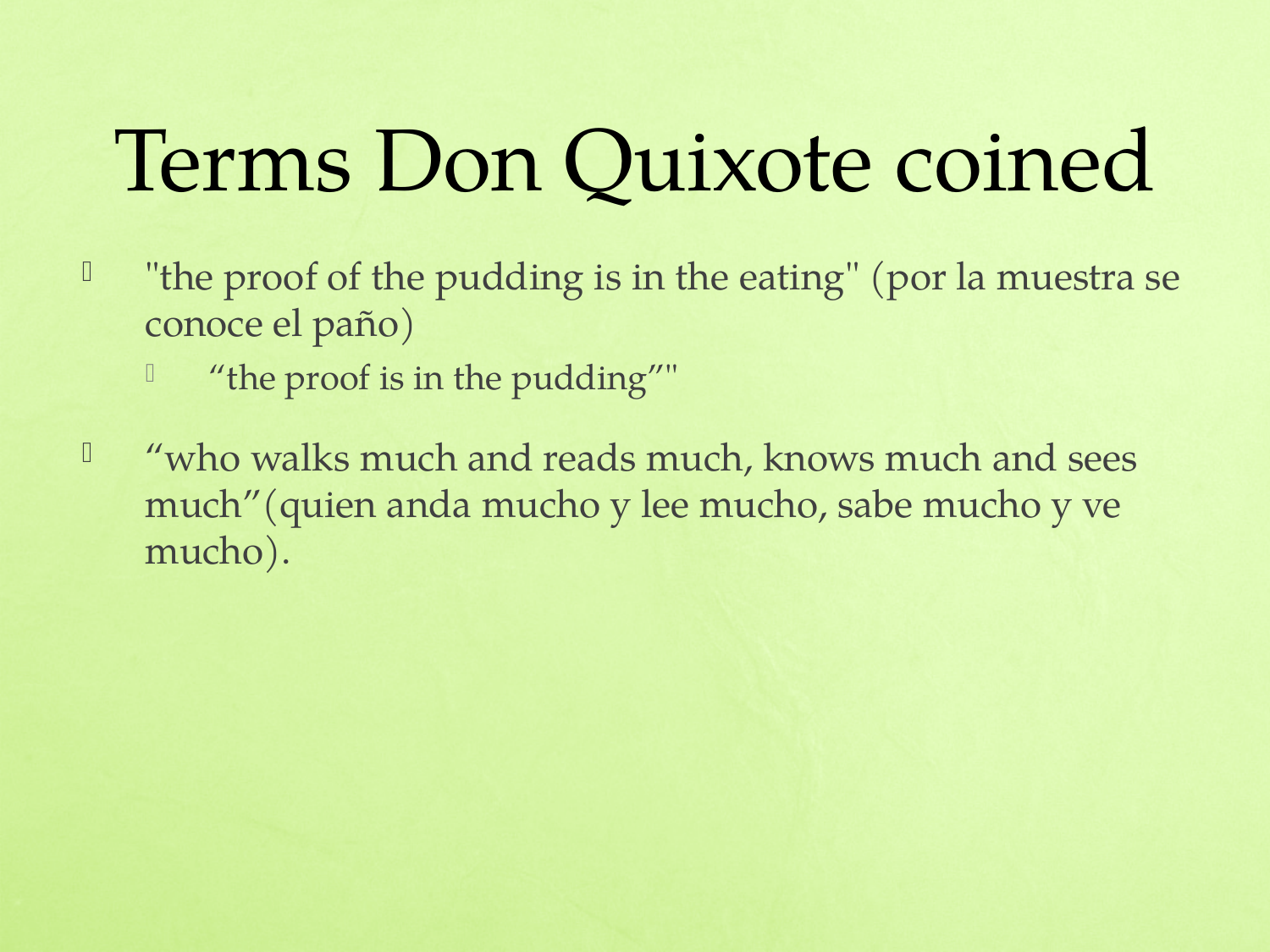

# Terms Don Quixote coined
"the proof of the pudding is in the eating" (por la muestra se conoce el paño)
“the proof is in the pudding”"
“who walks much and reads much, knows much and sees much”(quien anda mucho y lee mucho, sabe mucho y ve mucho).